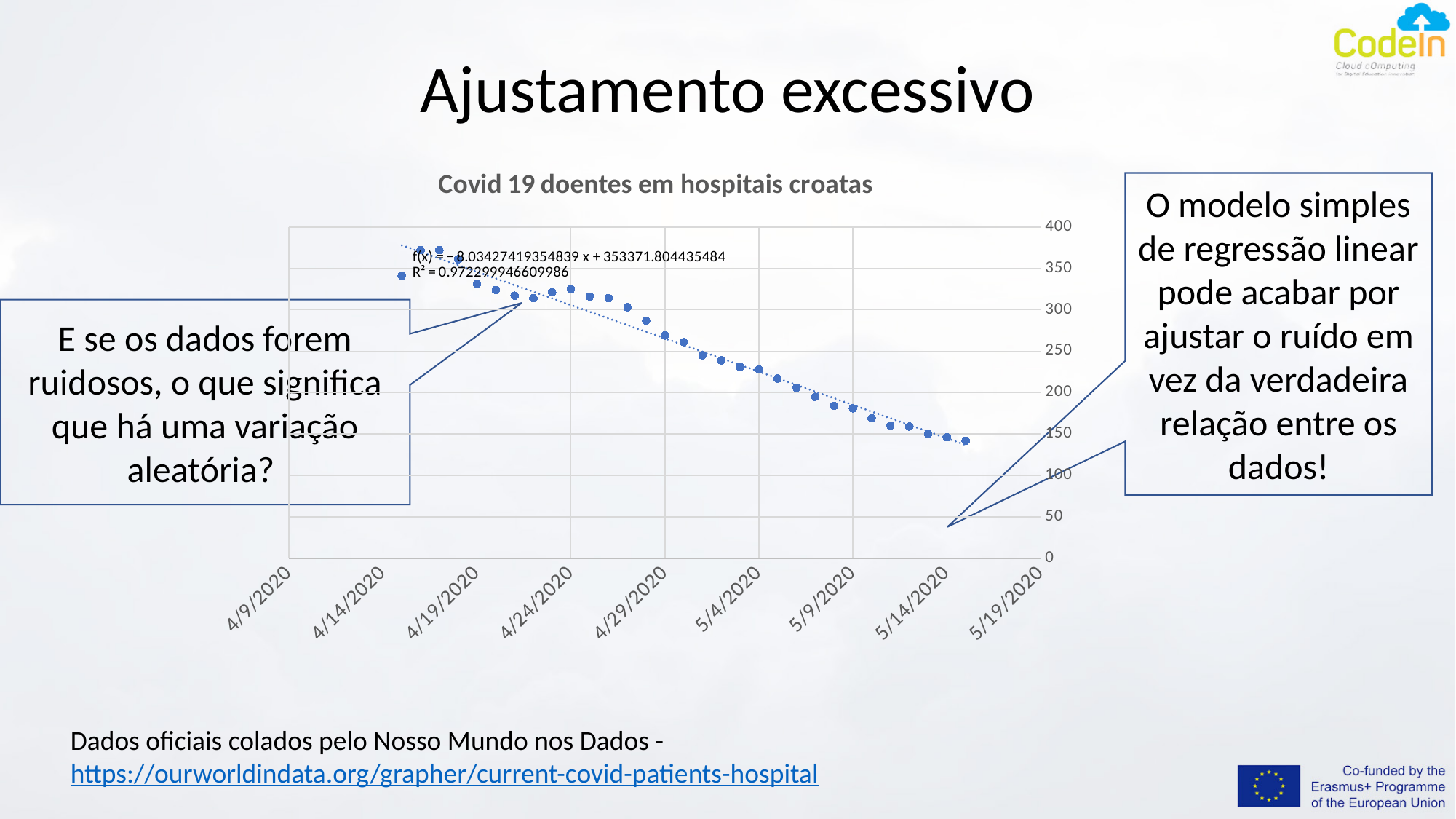

# Ajustamento excessivo

### Chart: Covid 19 doentes em hospitais croatas

| Category | Patients in hospitals |
|---|---|
O modelo simples de regressão linear pode acabar por ajustar o ruído em vez da verdadeira relação entre os dados!

E se os dados forem ruidosos, o que significa que há uma variação aleatória?
Dados oficiais colados pelo Nosso Mundo nos Dados - https://ourworldindata.org/grapher/current-covid-patients-hospital